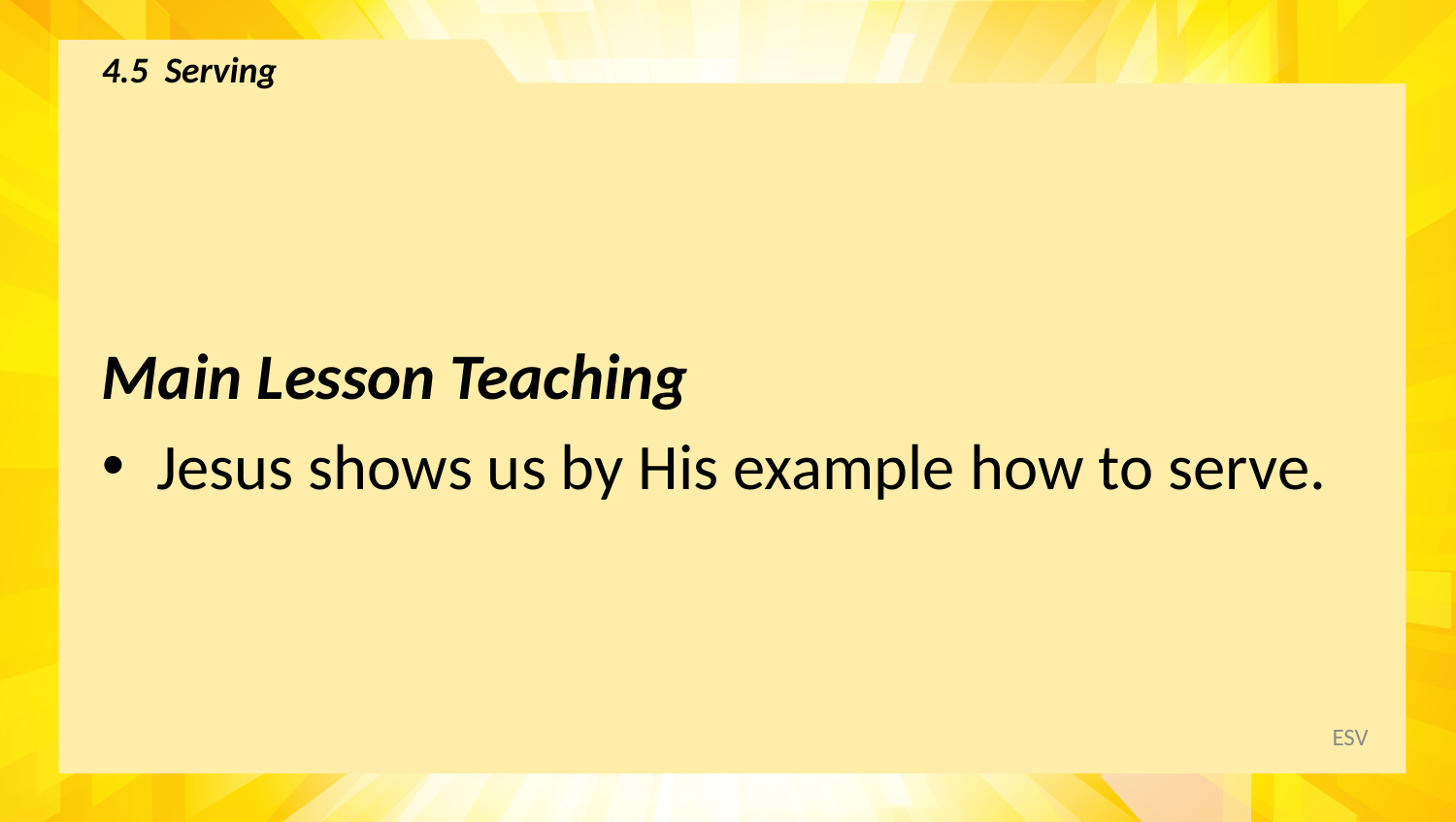

# 4.5  Serving
Main Lesson Teaching
Jesus shows us by His example how to serve.
ESV